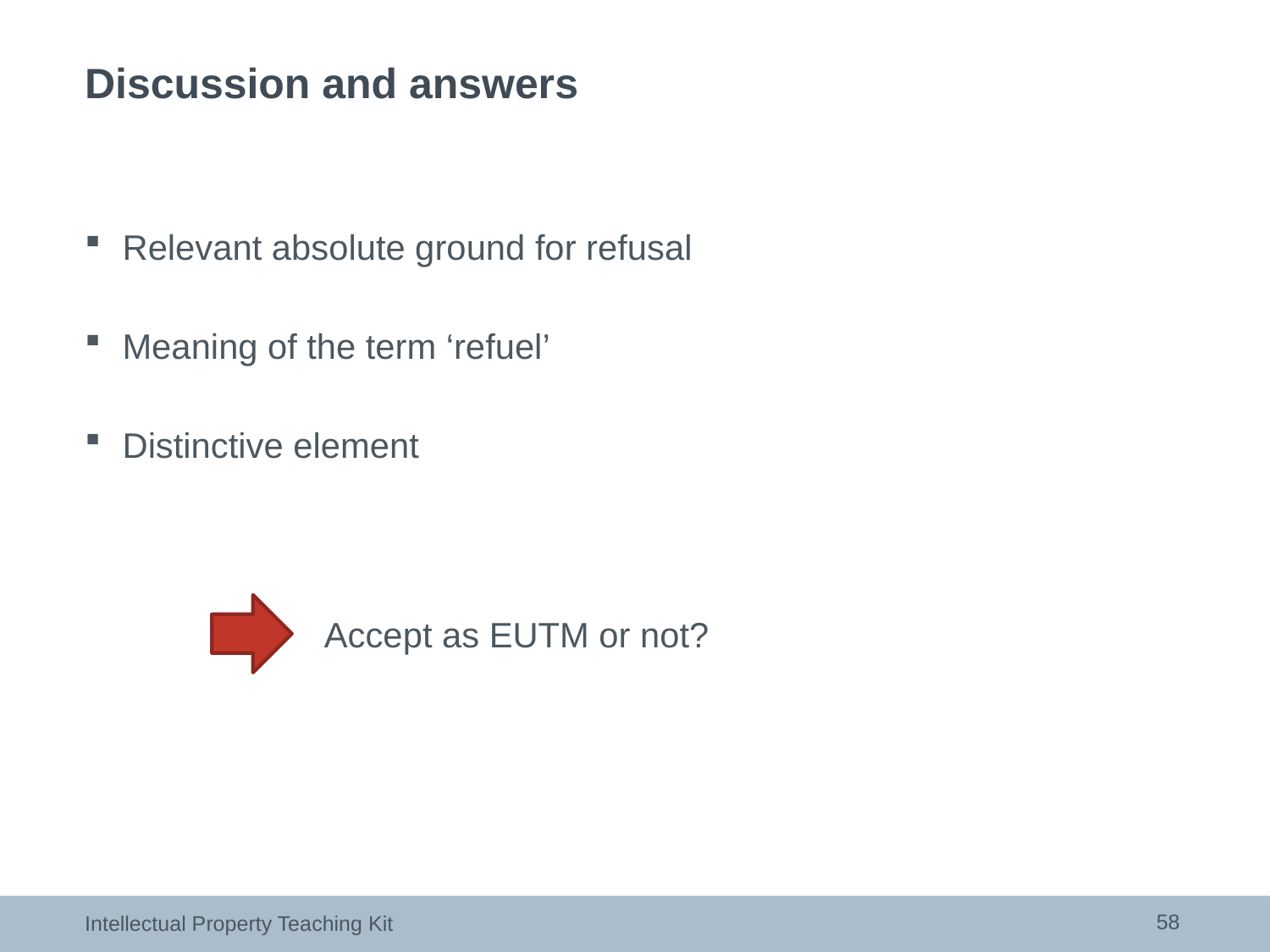

# Discussion and answers
Relevant absolute ground for refusal

Meaning of the term ‘refuel’

Distinctive element

Accept as EUTM or not?
58
Intellectual Property Teaching Kit